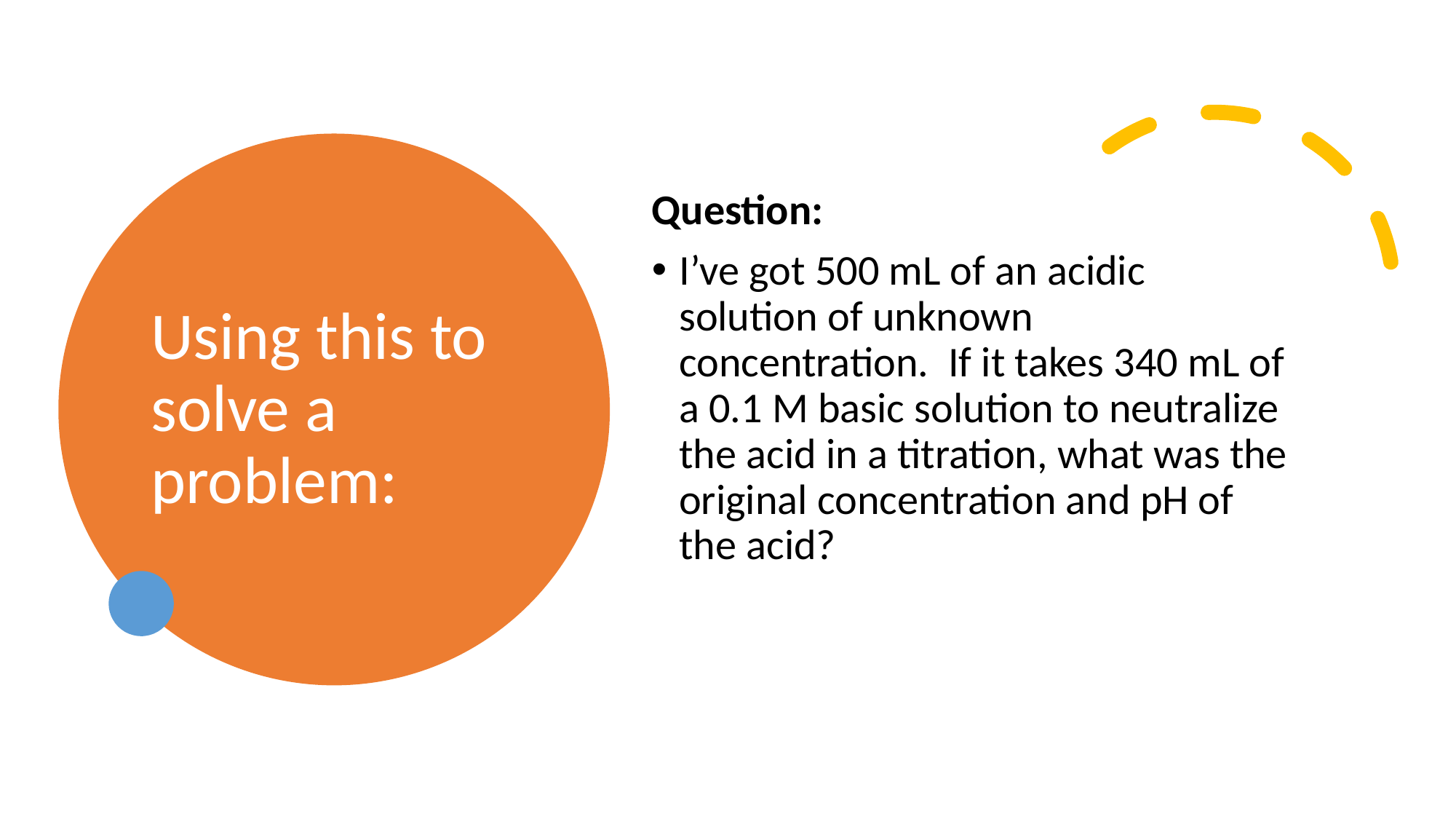

# Using this to solve a problem:
Question:
I’ve got 500 mL of an acidic solution of unknown concentration.  If it takes 340 mL of a 0.1 M basic solution to neutralize the acid in a titration, what was the original concentration and pH of the acid?